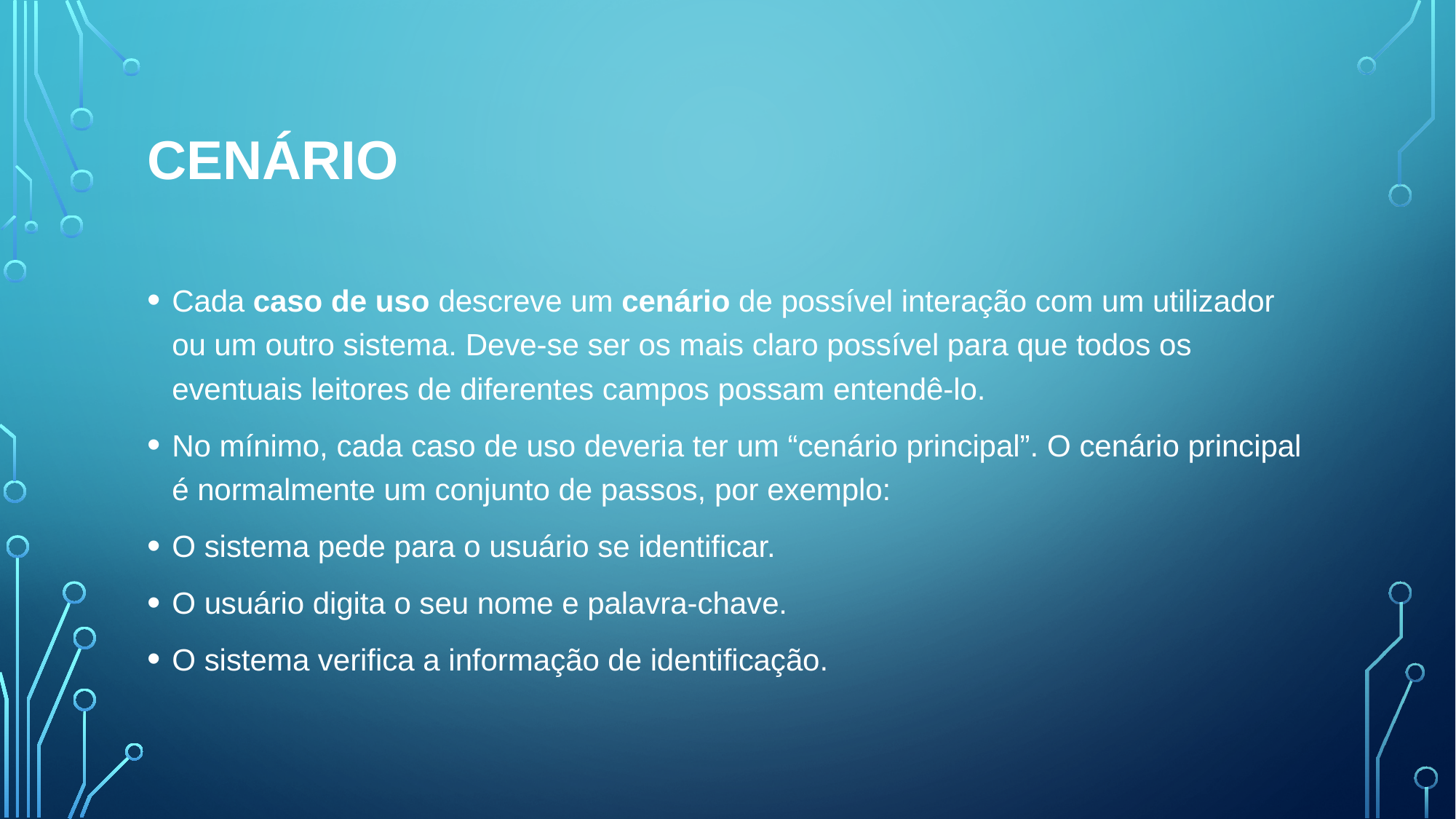

# Cenário
Cada caso de uso descreve um cenário de possível interação com um utilizador ou um outro sistema. Deve-se ser os mais claro possível para que todos os eventuais leitores de diferentes campos possam entendê-lo.
No mínimo, cada caso de uso deveria ter um “cenário principal”. O cenário principal é normalmente um conjunto de passos, por exemplo:
O sistema pede para o usuário se identificar.
O usuário digita o seu nome e palavra-chave.
O sistema verifica a informação de identificação.